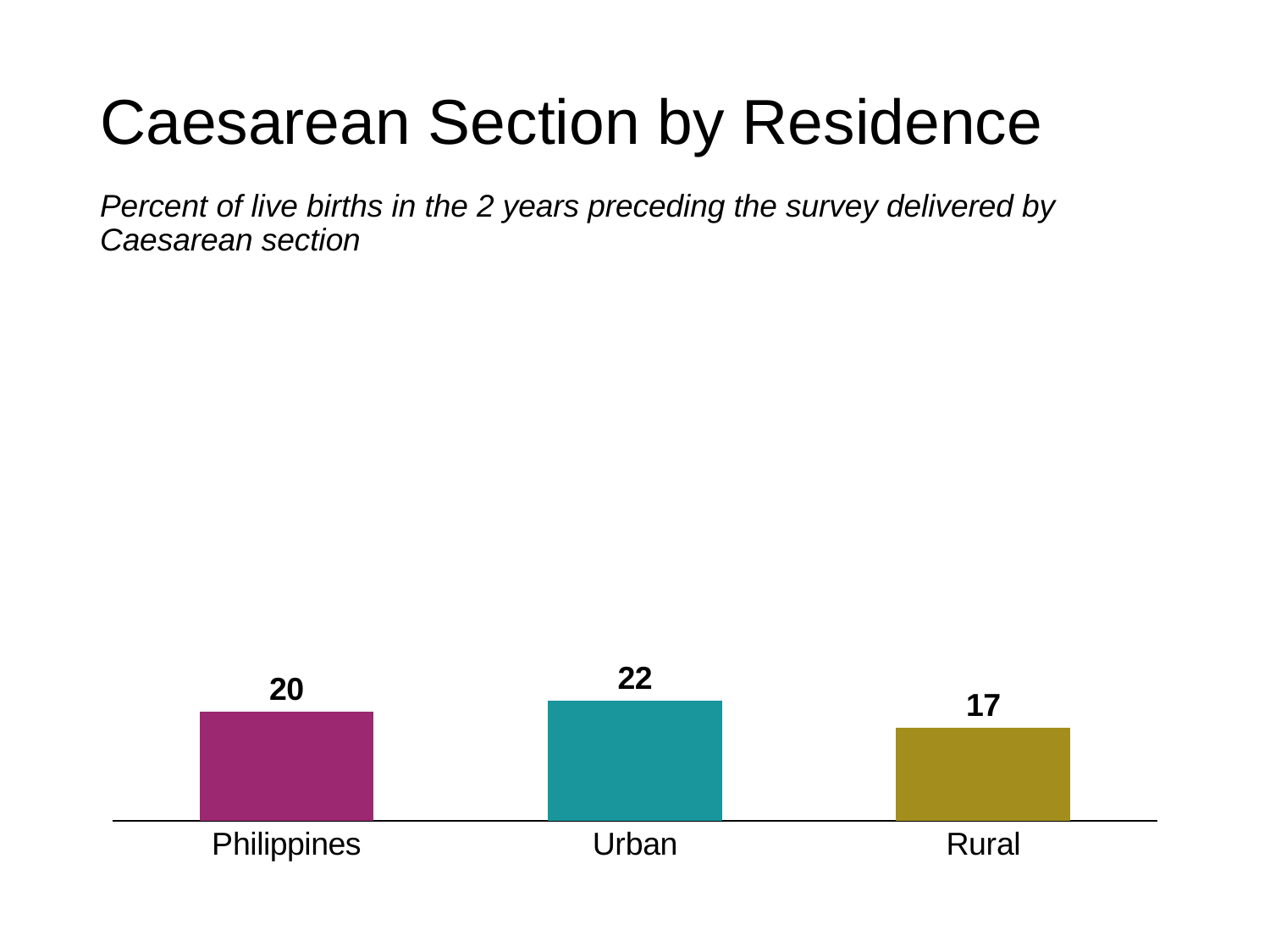

# Caesarean Section by Residence
Percent of live births in the 2 years preceding the survey delivered by Caesarean section

### Chart

| Category | Philippines |
|---|---|
| Philippines | 20.0 |
| Urban | 22.0 |
| Rural | 17.0 |